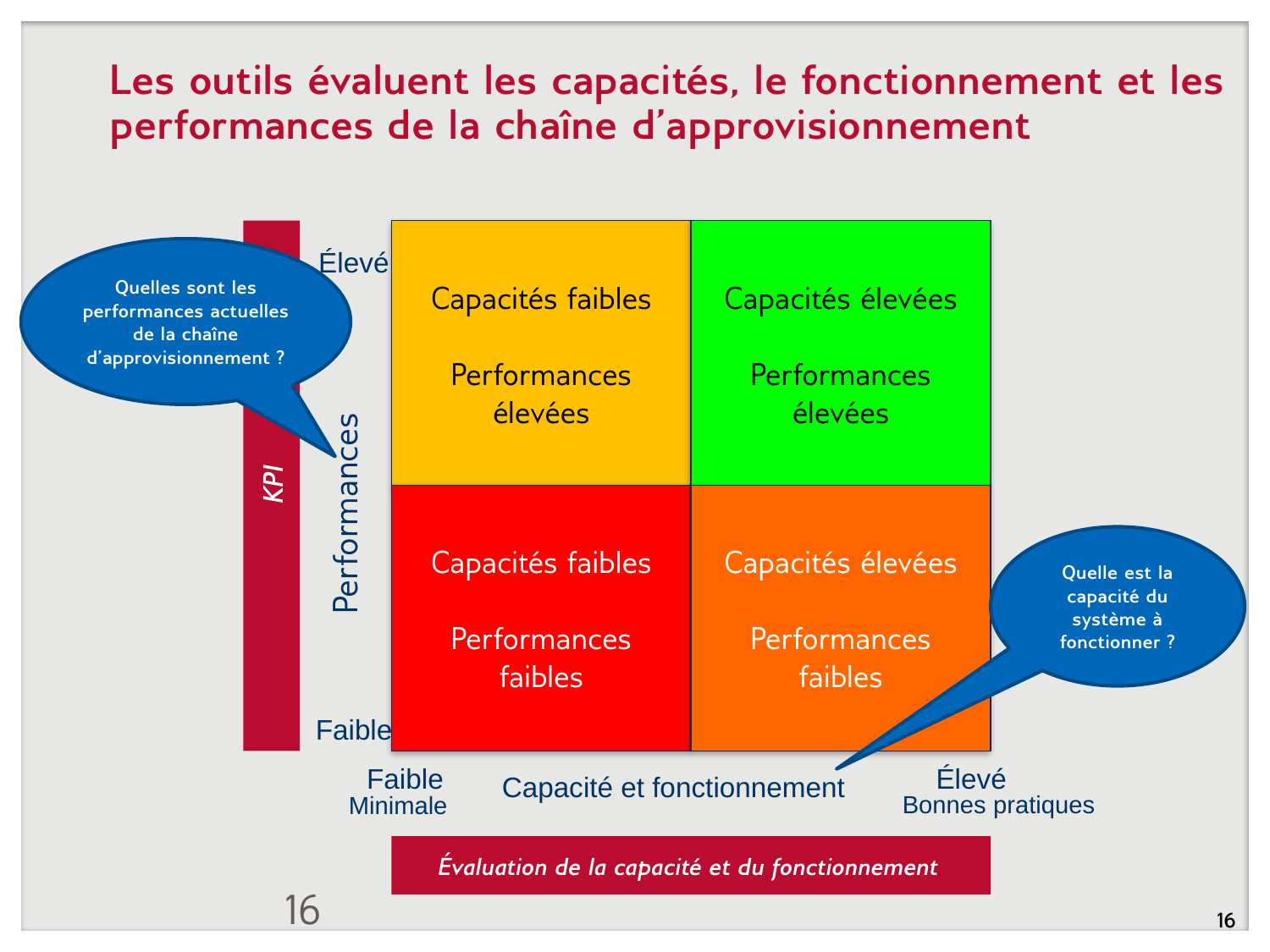

# Les outils évaluent les capacités, le fonctionnement et les performances de la chaîne d’approvisionnement
Capacités faibles

Performances élevées
Capacités élevées

Performances élevées
Quelles sont les performances actuelles de la chaîne d’approvisionnement ?
Élevé
Performances
KPI
Capacités faibles

Performances faibles
Capacités élevées

Performances faibles
Quelle est la capacité du système à fonctionner ?
Faible
Élevé
Faible
Capacité et fonctionnement
Bonnes pratiques
Minimale
Évaluation de la capacité et du fonctionnement
16
16